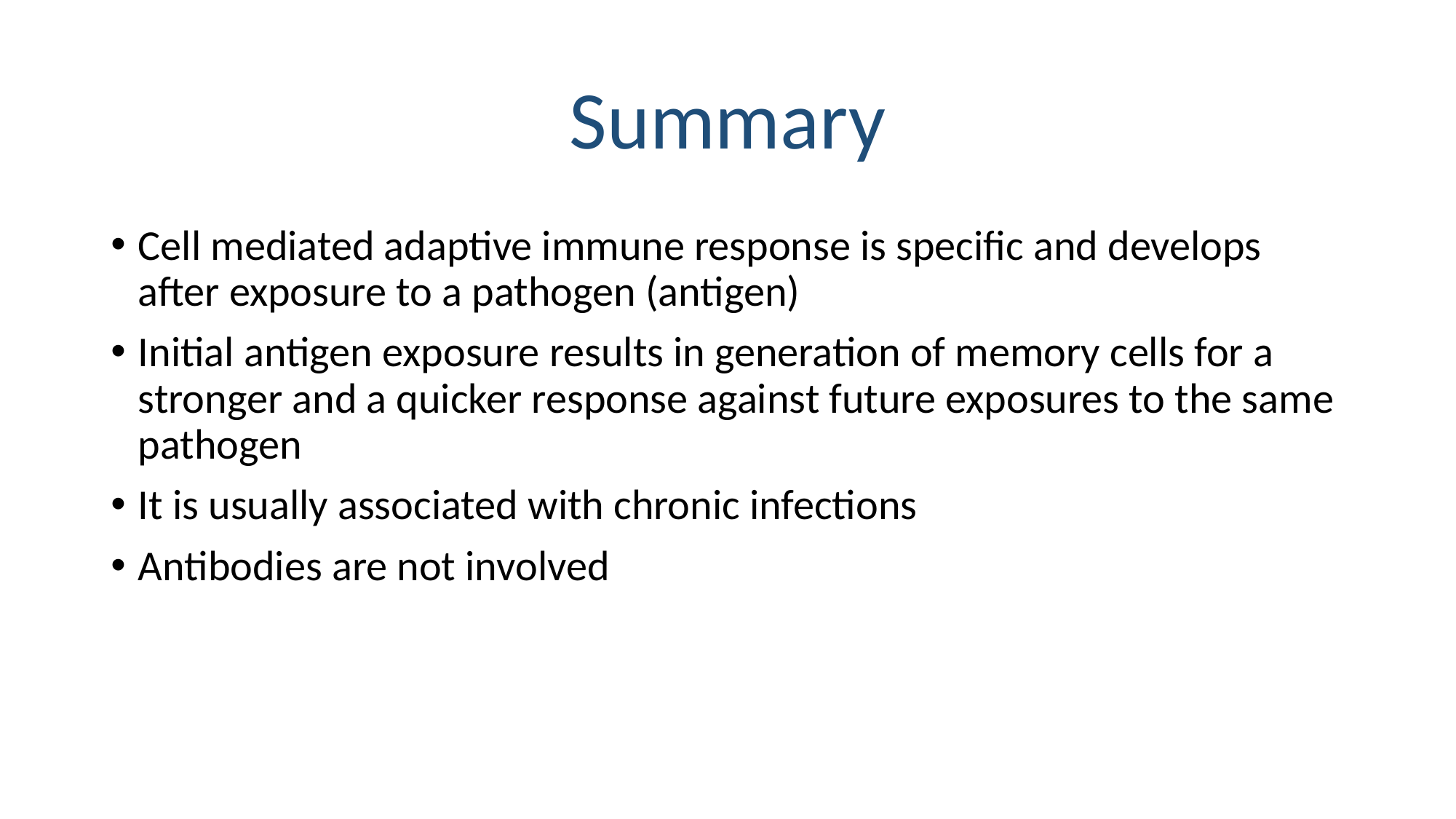

# Summary
Cell mediated adaptive immune response is specific and develops after exposure to a pathogen (antigen)
Initial antigen exposure results in generation of memory cells for a stronger and a quicker response against future exposures to the same pathogen
It is usually associated with chronic infections
Antibodies are not involved